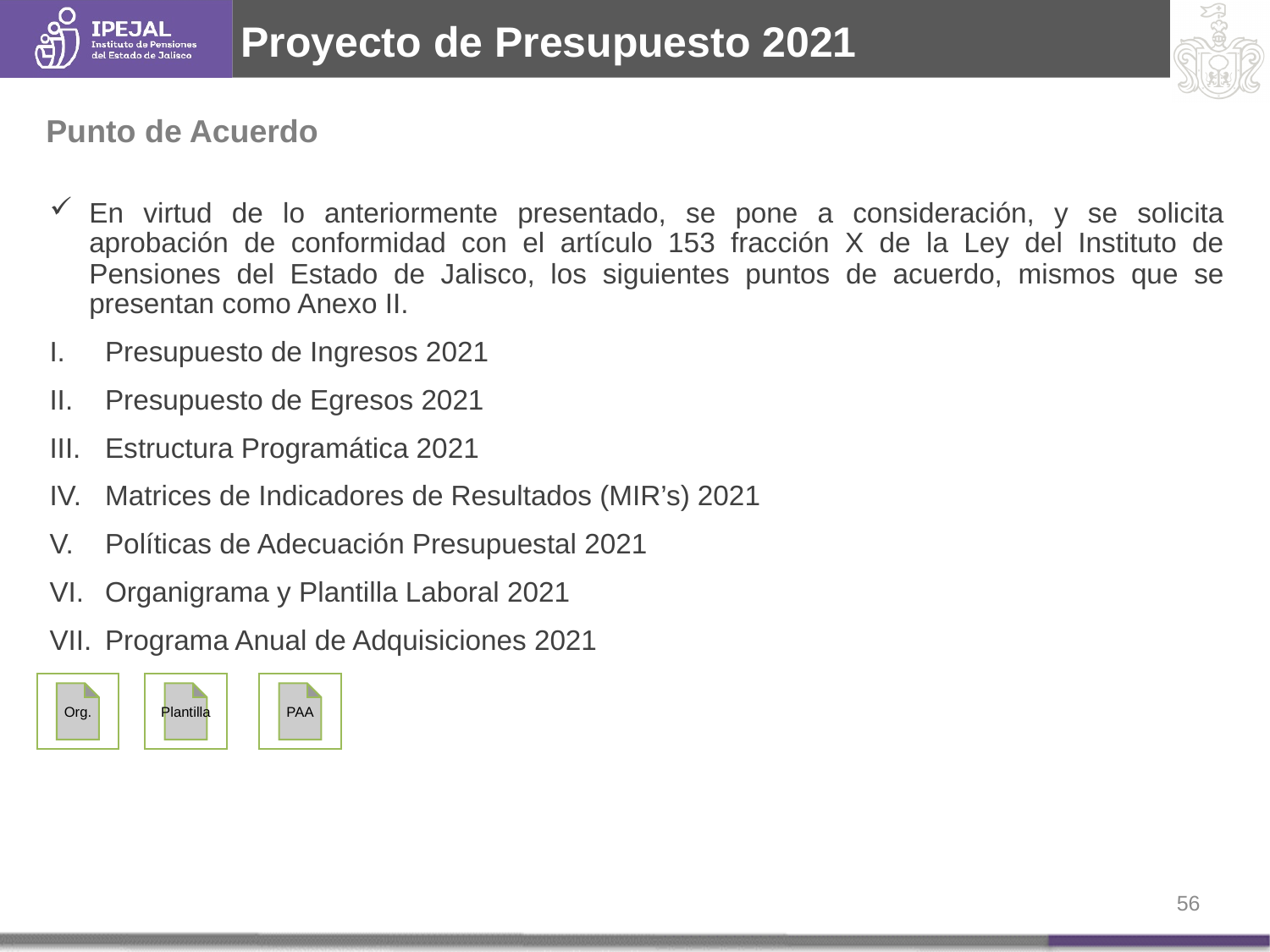

Proyecto de Presupuesto 2021
Punto de Acuerdo
En virtud de lo anteriormente presentado, se pone a consideración, y se solicita aprobación de conformidad con el artículo 153 fracción X de la Ley del Instituto de Pensiones del Estado de Jalisco, los siguientes puntos de acuerdo, mismos que se presentan como Anexo II.
Presupuesto de Ingresos 2021
Presupuesto de Egresos 2021
Estructura Programática 2021
Matrices de Indicadores de Resultados (MIR’s) 2021
Políticas de Adecuación Presupuestal 2021
Organigrama y Plantilla Laboral 2021
Programa Anual de Adquisiciones 2021
PAA
Org.
Plantilla
56